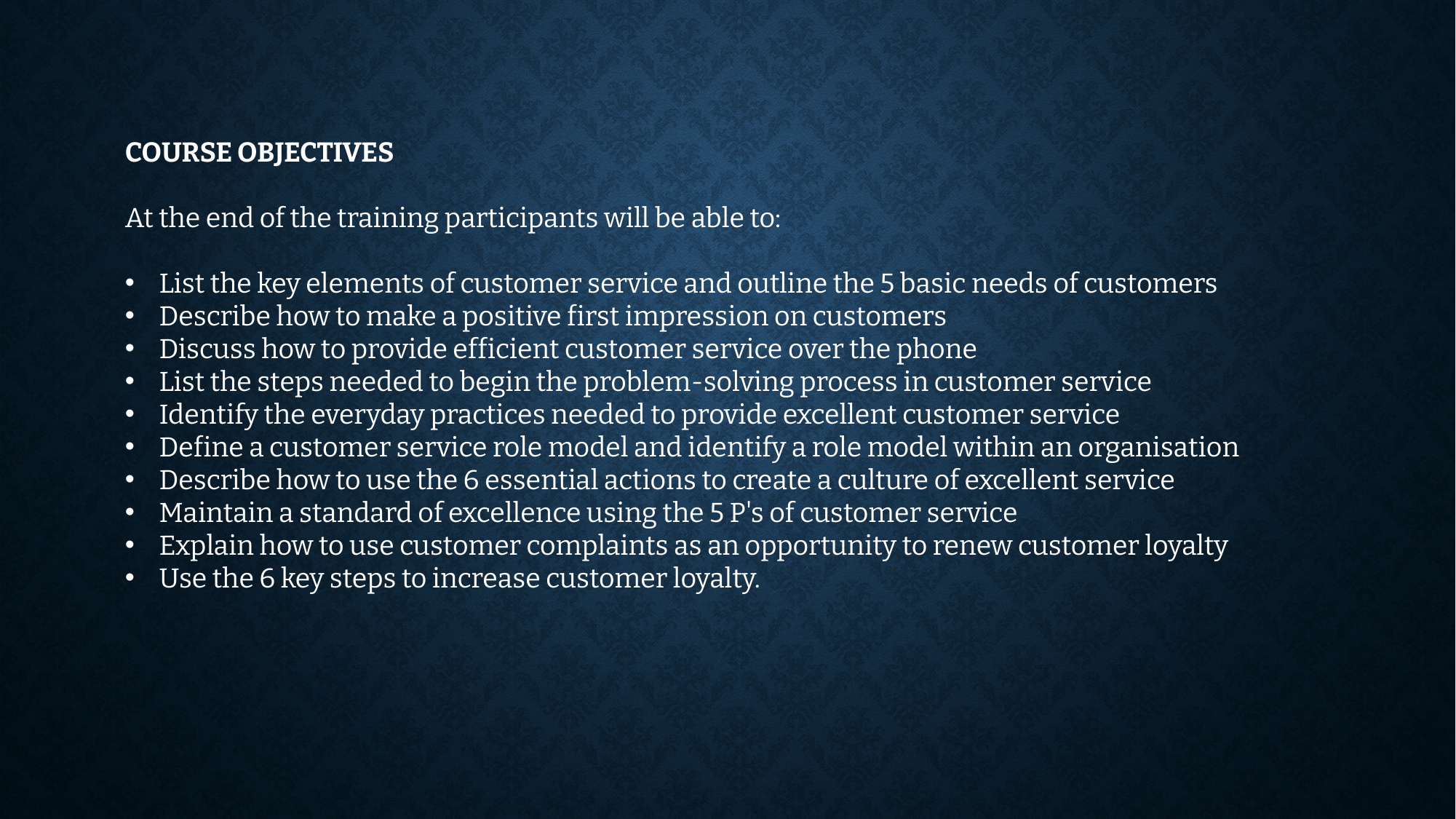

COURSE OBJECTIVES

At the end of the training participants will be able to:

List the key elements of customer service and outline the 5 basic needs of customers
Describe how to make a positive first impression on customers
Discuss how to provide efficient customer service over the phone
List the steps needed to begin the problem-solving process in customer service
Identify the everyday practices needed to provide excellent customer service
Define a customer service role model and identify a role model within an organisation
Describe how to use the 6 essential actions to create a culture of excellent service
Maintain a standard of excellence using the 5 P's of customer service
Explain how to use customer complaints as an opportunity to renew customer loyalty
Use the 6 key steps to increase customer loyalty.